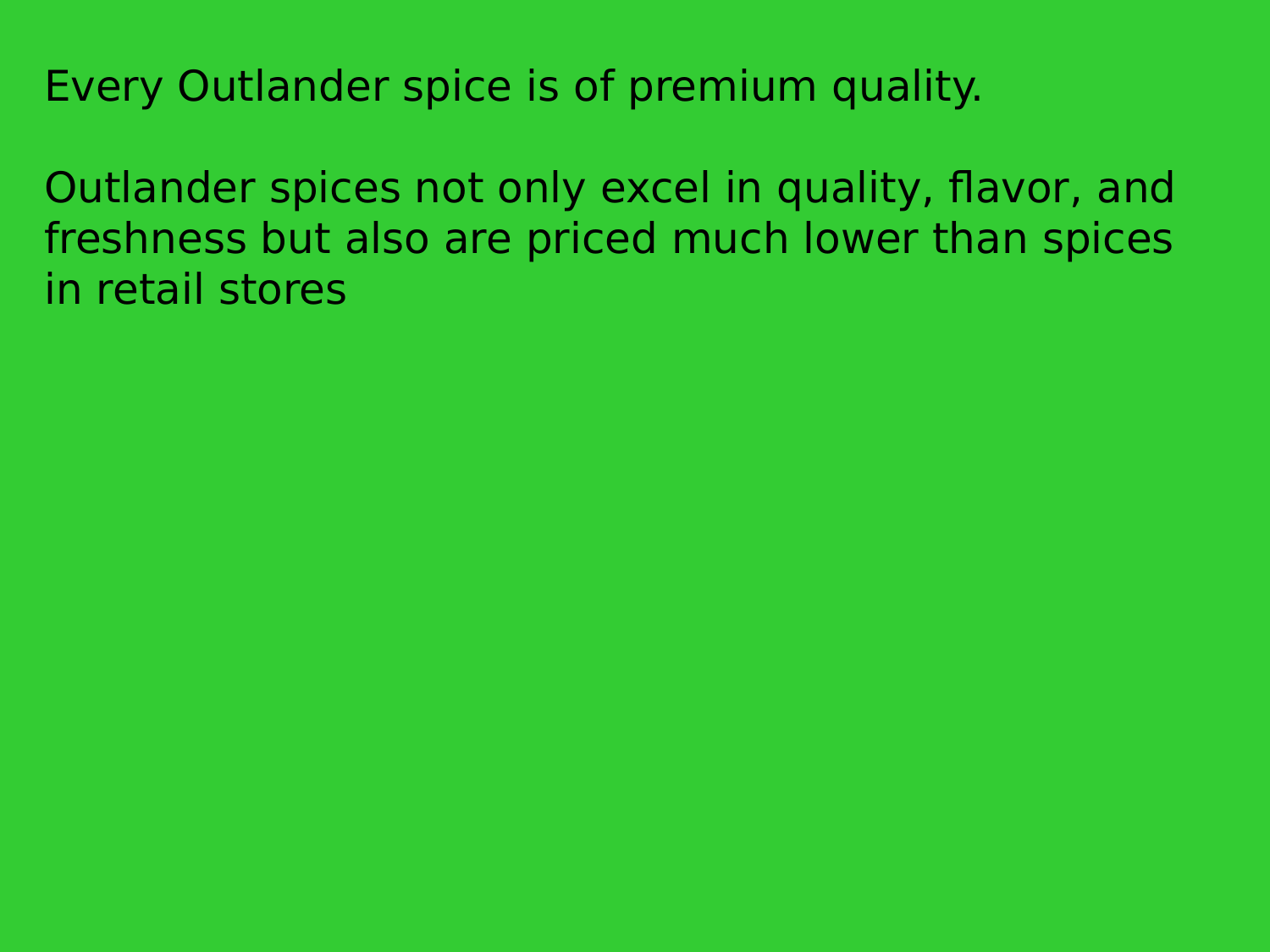

Every Outlander spice is of premium quality.
Outlander spices not only excel in quality, flavor, and freshness but also are priced much lower than spices in retail stores